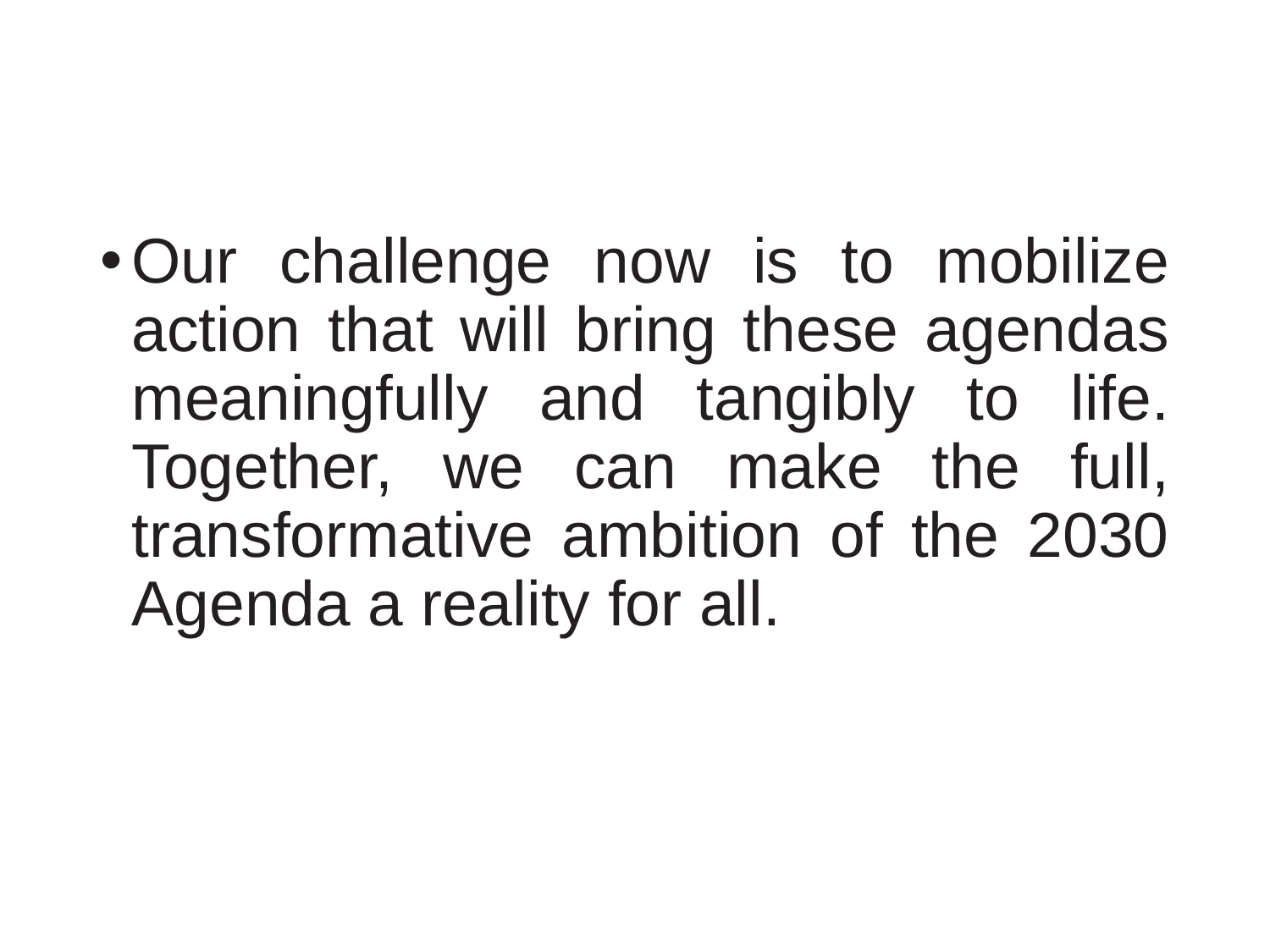

#
Our challenge now is to mobilize action that will bring these agendas meaningfully and tangibly to life. Together, we can make the full, transformative ambition of the 2030 Agenda a reality for all.